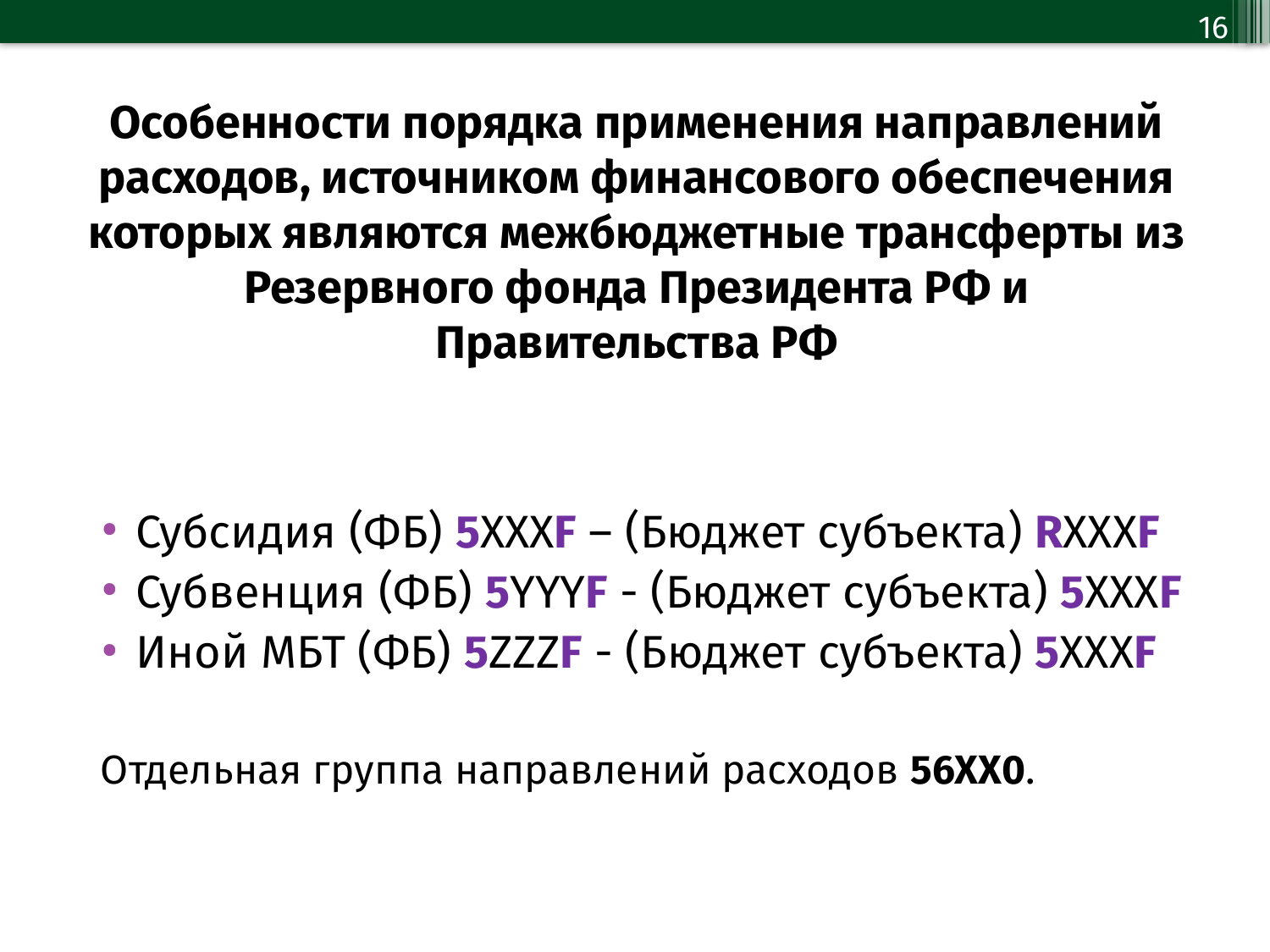

16
Особенности порядка применения направлений расходов, источником финансового обеспечения которых являются межбюджетные трансферты из Резервного фонда Президента РФ и Правительства РФ
Субсидия (ФБ) 5ХХХF – (Бюджет субъекта) RXXXF
Субвенция (ФБ) 5YYYF - (Бюджет субъекта) 5XXXF
Иной МБТ (ФБ) 5ZZZF - (Бюджет субъекта) 5XXXF

Отдельная группа направлений расходов 56ХХ0.